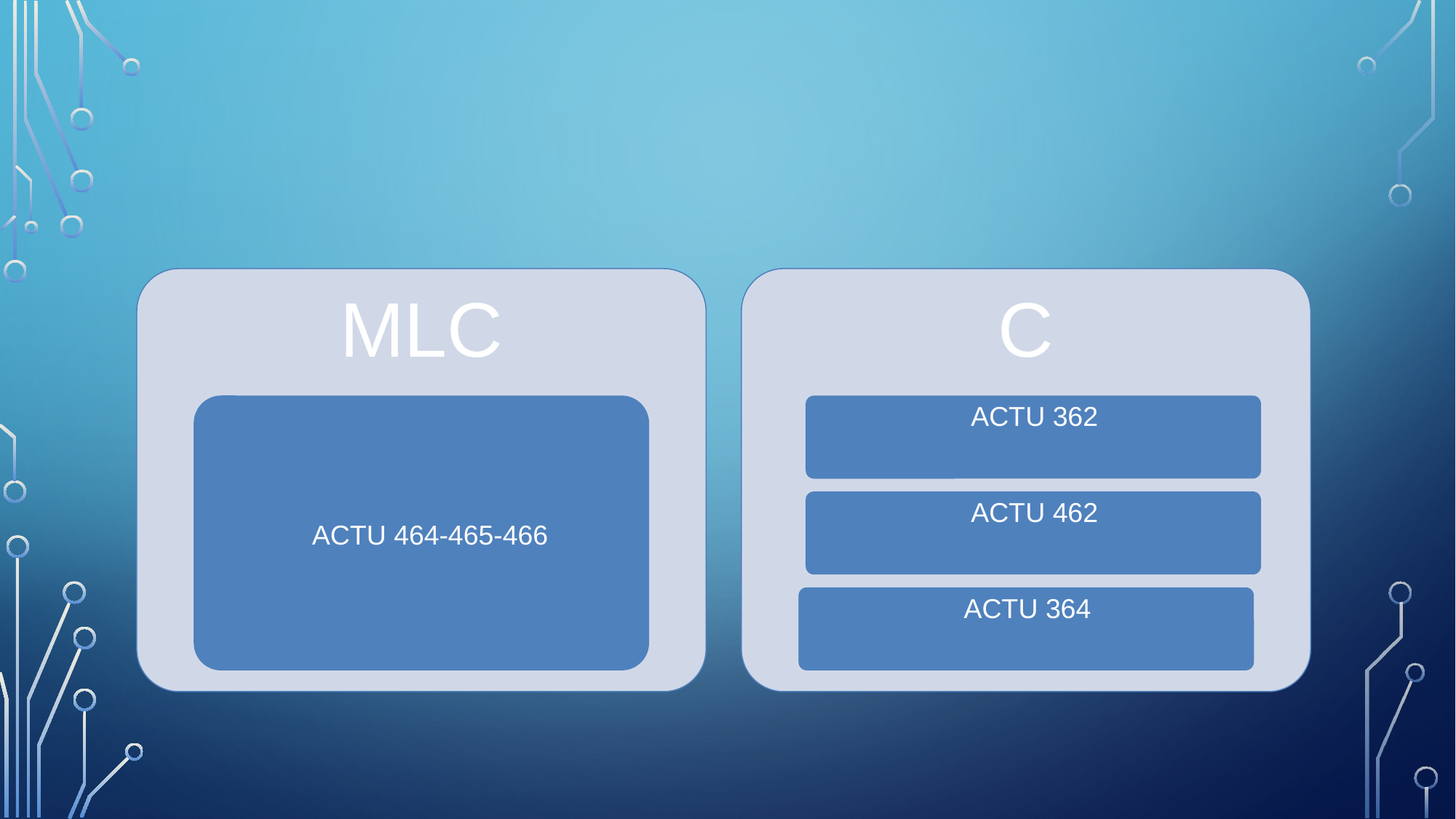

MLC
ACTU 464-465-466
C
ACTU 362

ACTU 462

ACTU 364